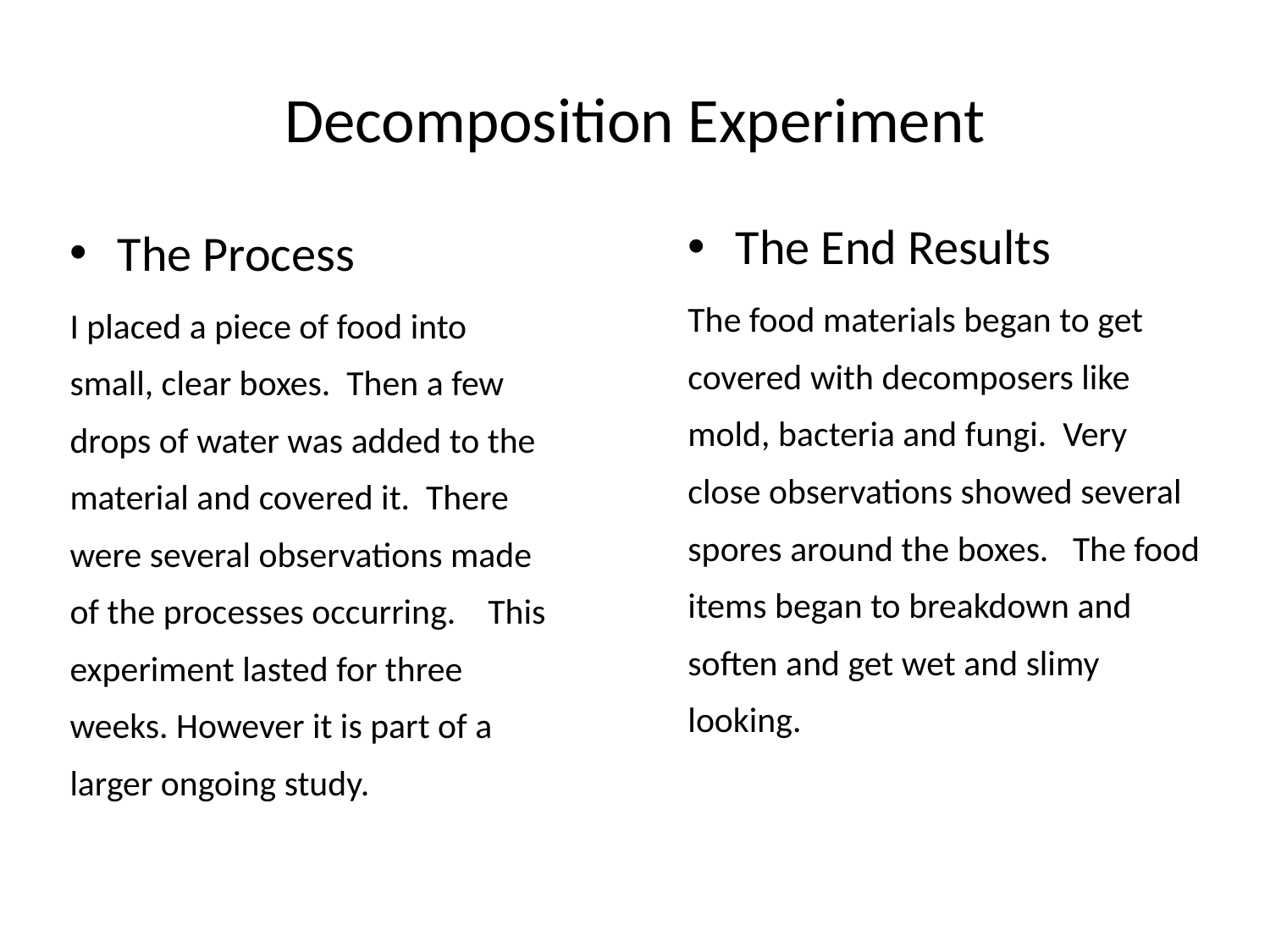

# Decomposition Experiment
The Process
I placed a piece of food into small, clear boxes.  Then a few drops of water was added to the material and covered it.  There were several observations made of the processes occurring.    This experiment lasted for three weeks. However it is part of a larger ongoing study.
The End Results
The food materials began to get covered with decomposers like mold, bacteria and fungi.  Very close observations showed several spores around the boxes.   The food items began to breakdown and soften and get wet and slimy looking.